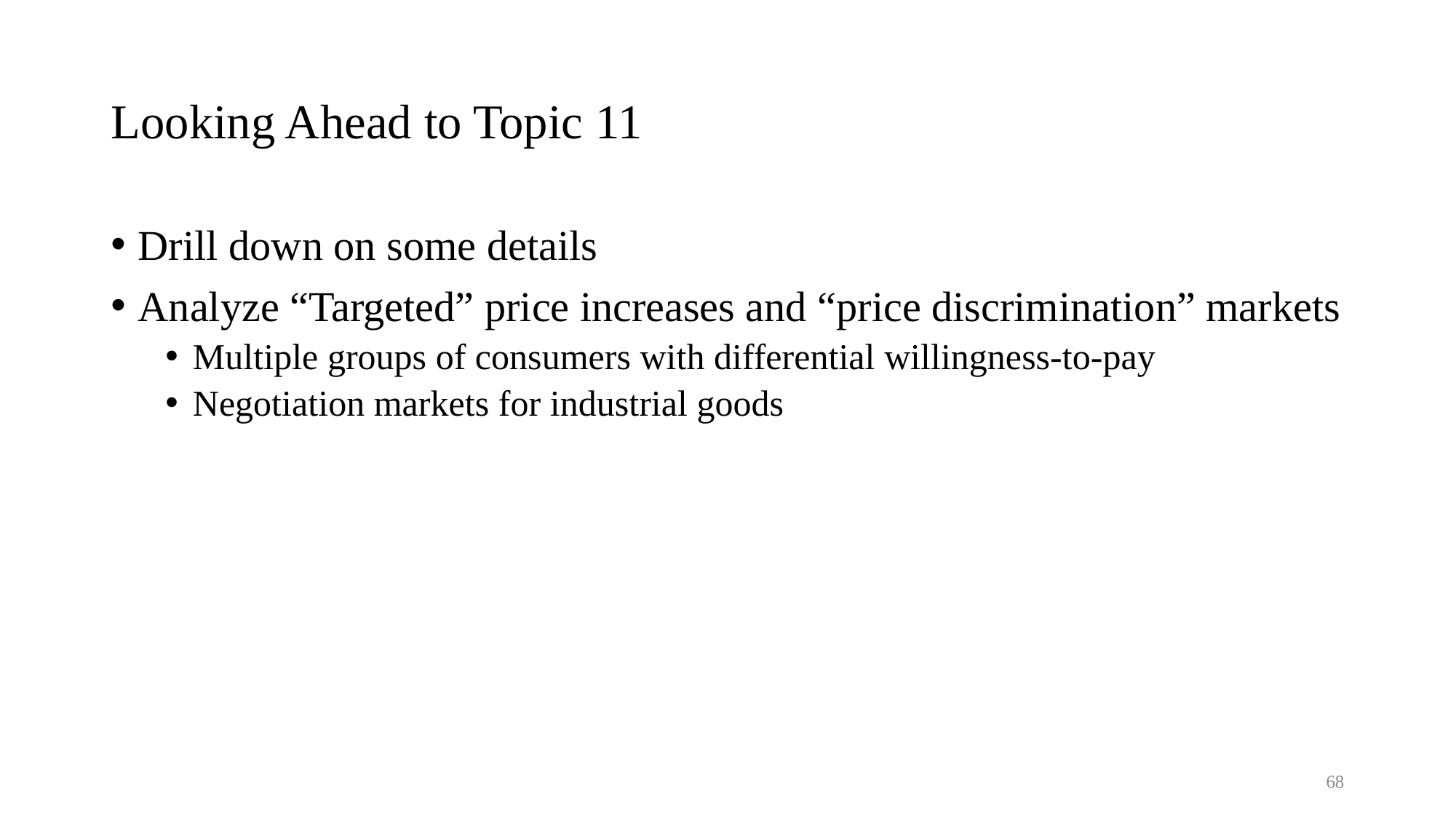

# Looking Ahead to Topic 11
Drill down on some details
Analyze “Targeted” price increases and “price discrimination” markets
Multiple groups of consumers with differential willingness-to-pay
Negotiation markets for industrial goods
68